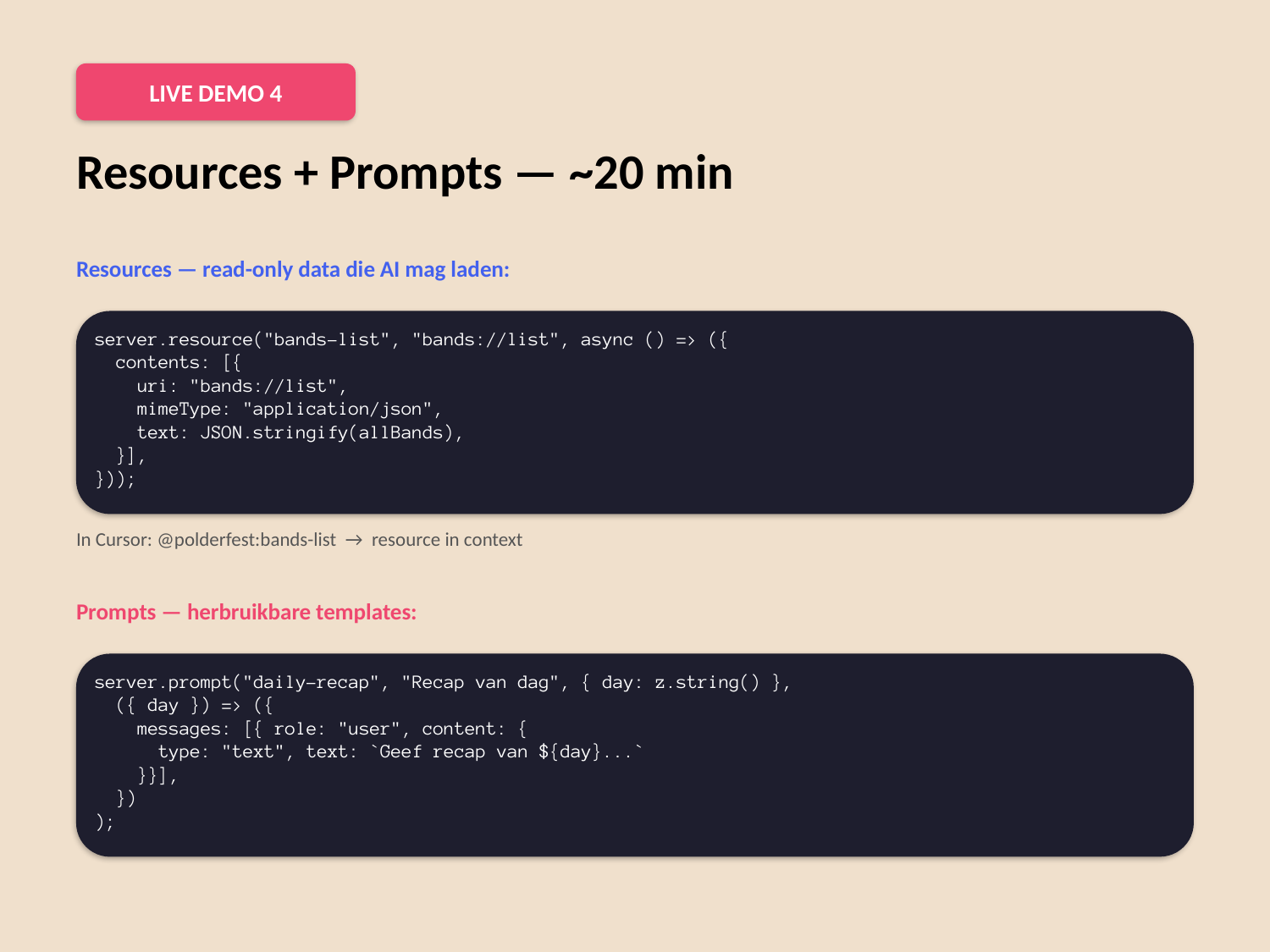

LIVE DEMO 4
Resources + Prompts — ~20 min
Resources — read-only data die AI mag laden:

server.resource("bands-list", "bands://list", async () => ({
  contents: [{
    uri: "bands://list",
    mimeType: "application/json",
    text: JSON.stringify(allBands),
  }],
}));
In Cursor: @polderfest:bands-list  →  resource in context
Prompts — herbruikbare templates:

server.prompt("daily-recap", "Recap van dag", { day: z.string() },
  ({ day }) => ({
    messages: [{ role: "user", content: {
      type: "text", text: `Geef recap van ${day}...`
    }}],
  })
);